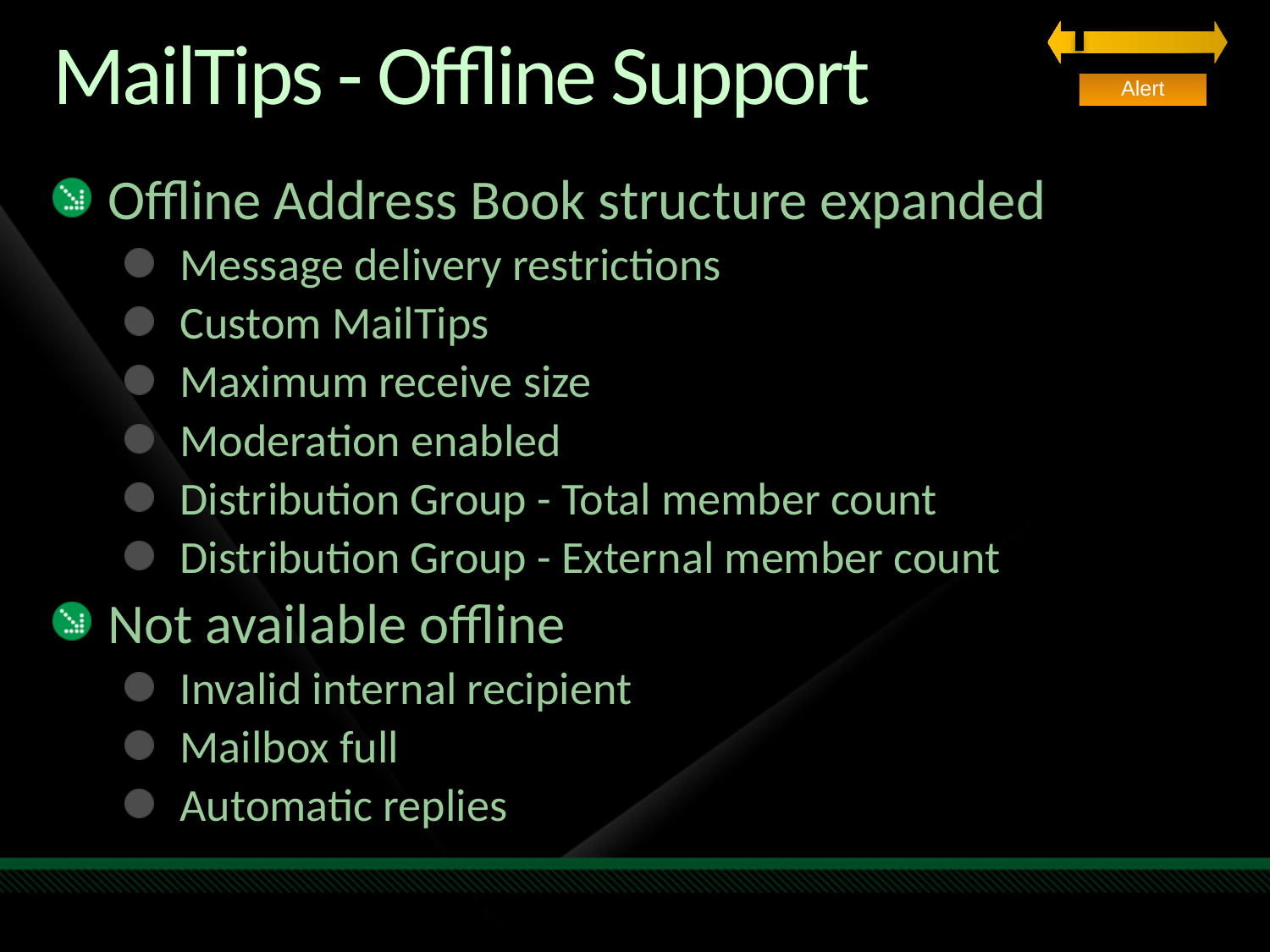

# MailTips - Offline Support
Alert
Offline Address Book structure expanded
Message delivery restrictions
Custom MailTips
Maximum receive size
Moderation enabled
Distribution Group - Total member count
Distribution Group - External member count
Not available offline
Invalid internal recipient
Mailbox full
Automatic replies